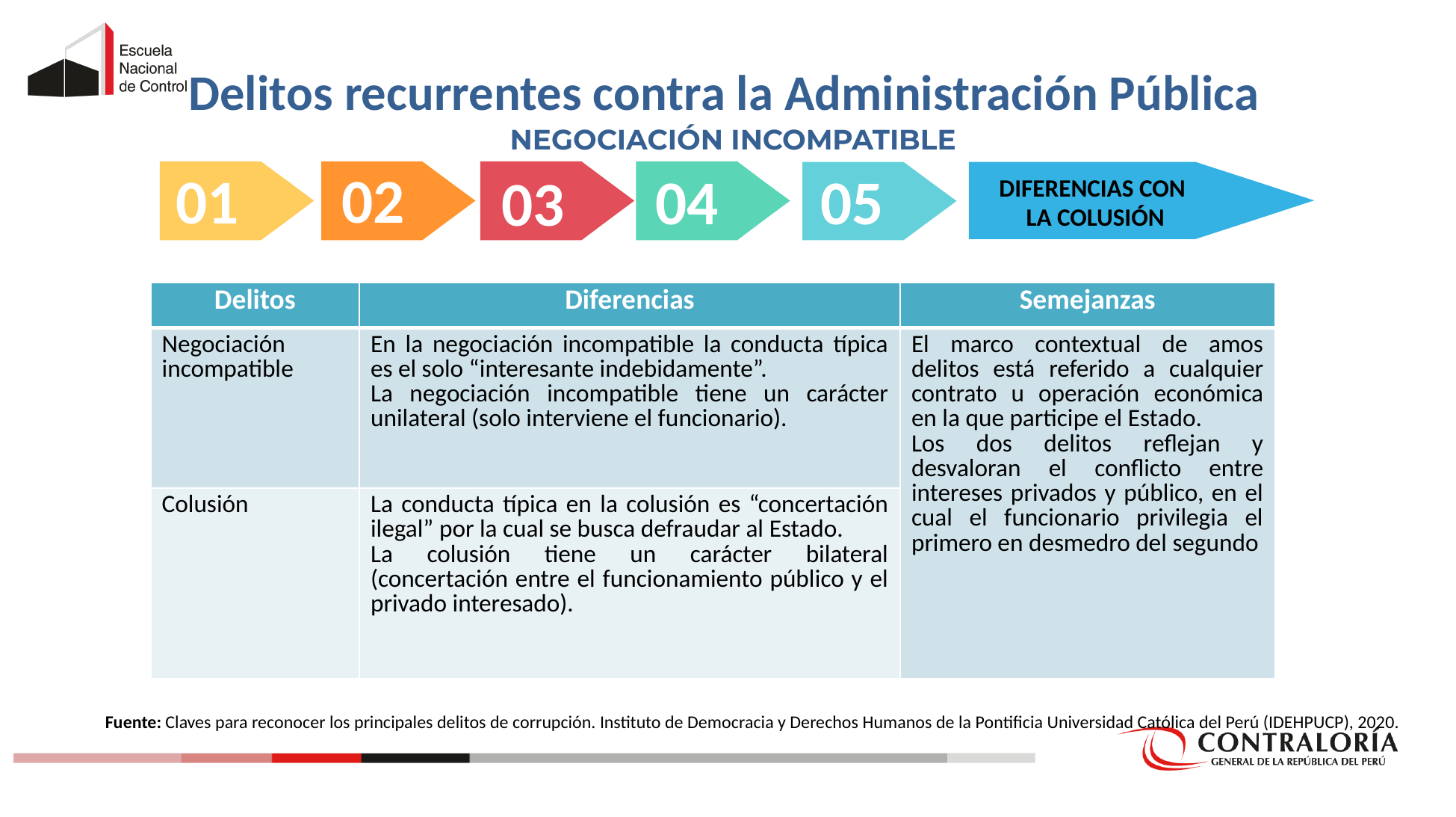

Delitos recurrentes contra la Administración Pública
NEGOCIACIÓN INCOMPATIBLE
02
01

05
04
03
DIFERENCIAS CON
LA COLUSIÓN
| Delitos | Diferencias | Semejanzas |
| --- | --- | --- |
| Negociación incompatible | En la negociación incompatible la conducta típica es el solo “interesante indebidamente”. La negociación incompatible tiene un carácter unilateral (solo interviene el funcionario). | El marco contextual de amos delitos está referido a cualquier contrato u operación económica en la que participe el Estado. Los dos delitos reflejan y desvaloran el conflicto entre intereses privados y público, en el cual el funcionario privilegia el primero en desmedro del segundo |
| Colusión | La conducta típica en la colusión es “concertación ilegal” por la cual se busca defraudar al Estado. La colusión tiene un carácter bilateral (concertación entre el funcionamiento público y el privado interesado). |  |
Fuente: Claves para reconocer los principales delitos de corrupción. Instituto de Democracia y Derechos Humanos de la Pontificia Universidad Católica del Perú (IDEHPUCP), 2020.